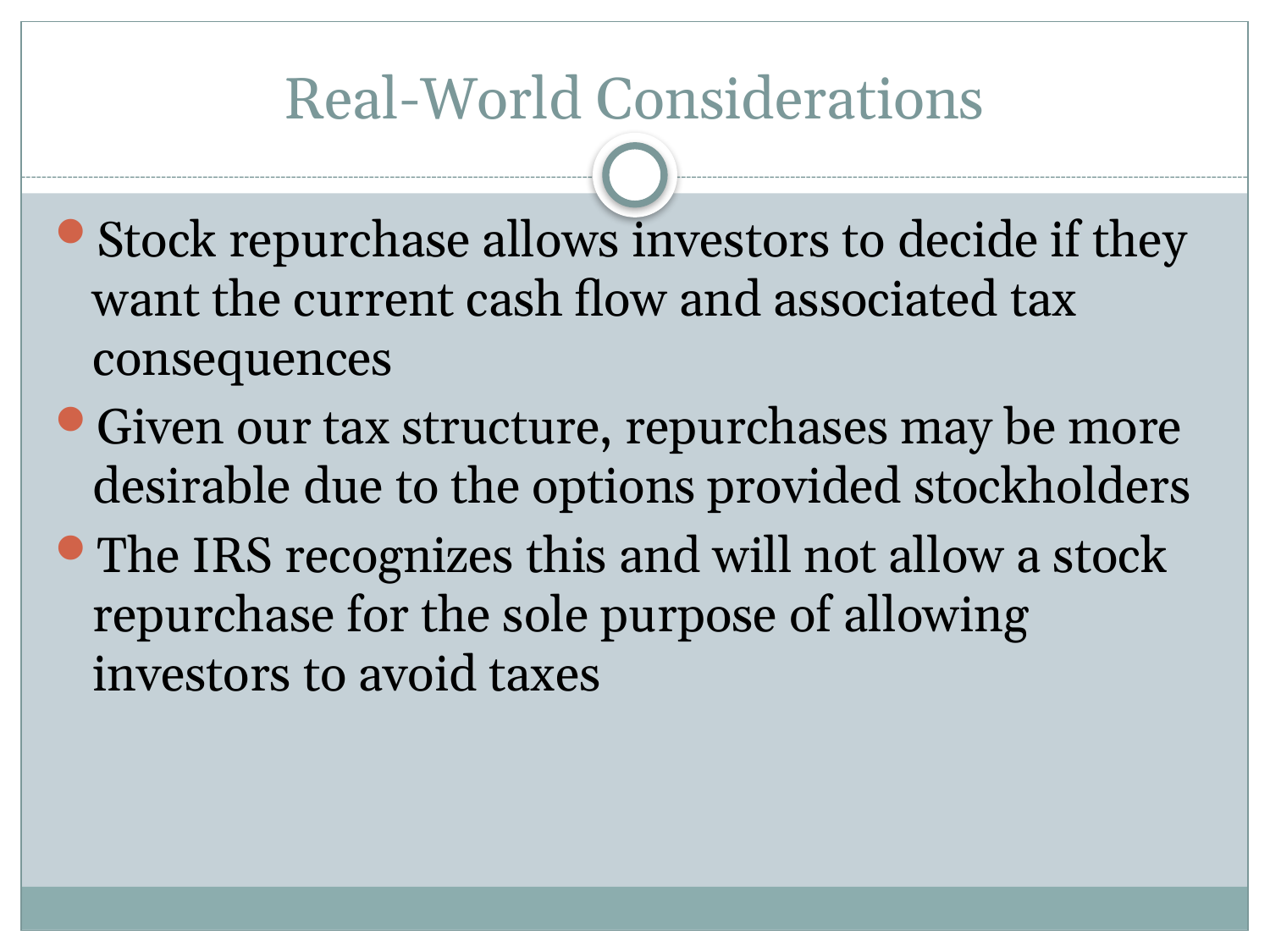

# Real-World Considerations
Stock repurchase allows investors to decide if they want the current cash flow and associated tax consequences
Given our tax structure, repurchases may be more desirable due to the options provided stockholders
The IRS recognizes this and will not allow a stock repurchase for the sole purpose of allowing investors to avoid taxes